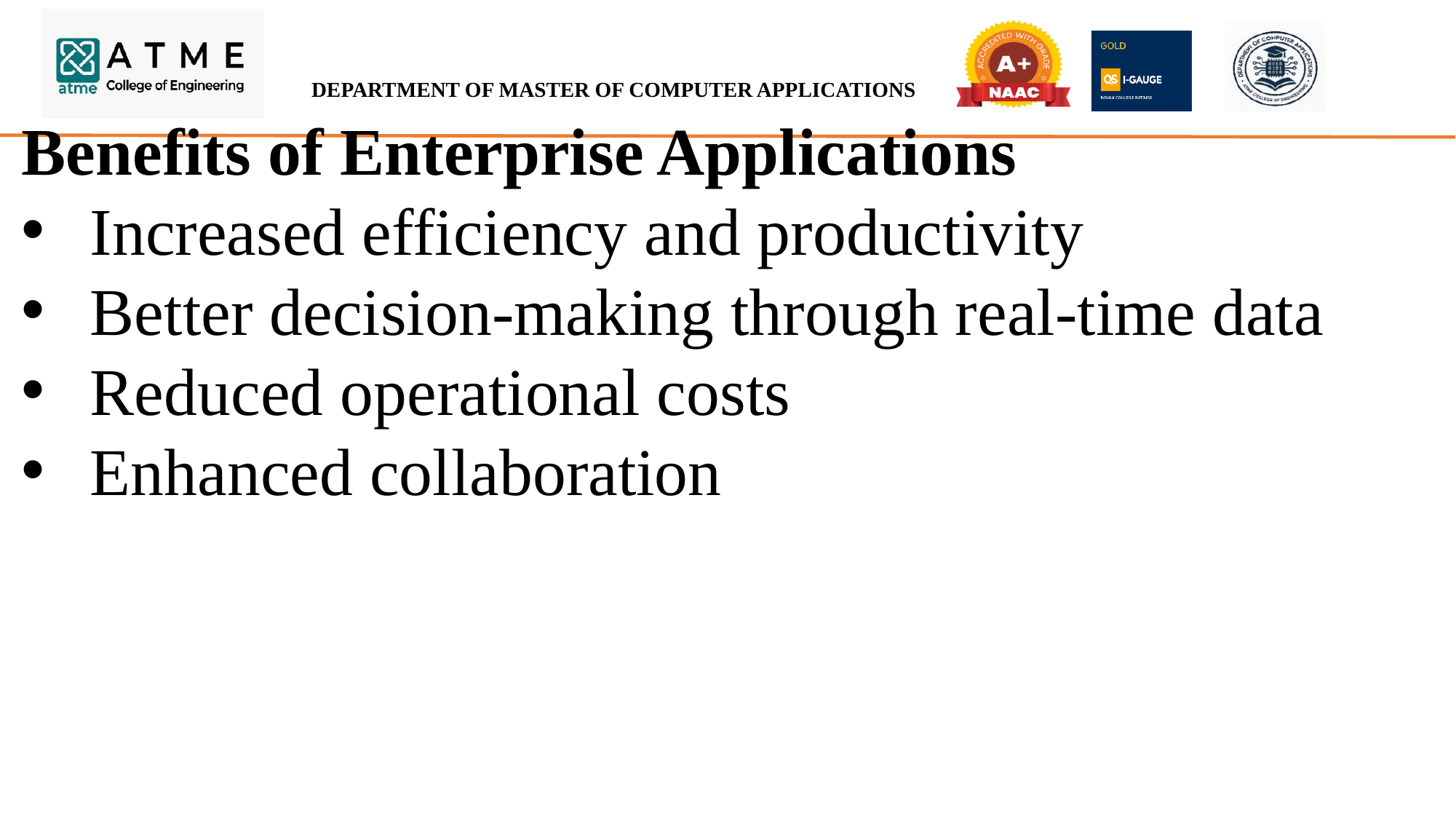

Benefits of Enterprise Applications
Increased efficiency and productivity
Better decision-making through real-time data
Reduced operational costs
Enhanced collaboration